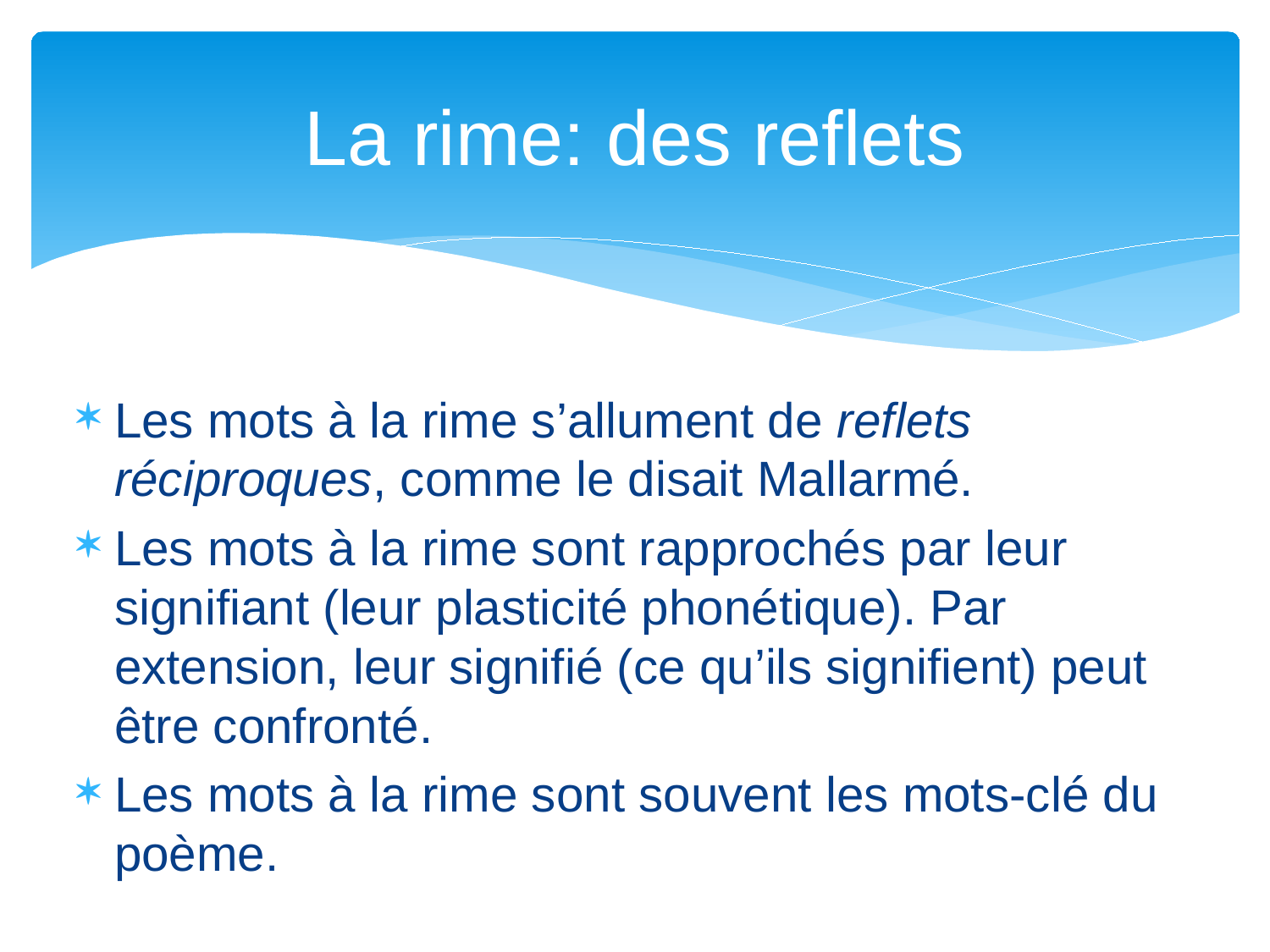

# La rime: des reflets
Les mots à la rime s’allument de reflets réciproques, comme le disait Mallarmé.
Les mots à la rime sont rapprochés par leur signifiant (leur plasticité phonétique). Par extension, leur signifié (ce qu’ils signifient) peut être confronté.
Les mots à la rime sont souvent les mots-clé du poème.